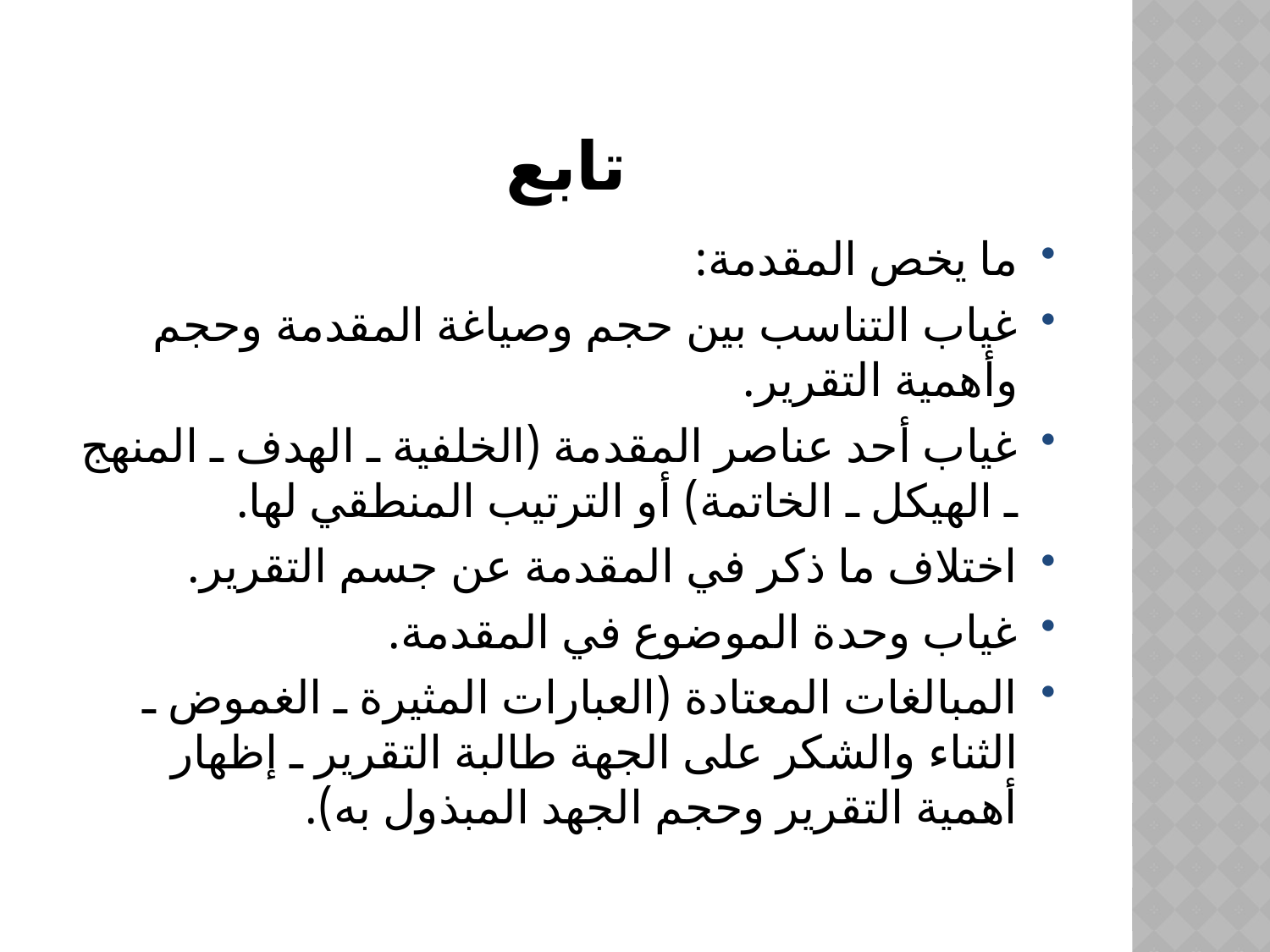

# تابع
ما يخص المقدمة:
غياب التناسب بين حجم وصياغة المقدمة وحجم وأهمية التقرير.
غياب أحد عناصر المقدمة (الخلفية ـ الهدف ـ المنهج ـ الهيكل ـ الخاتمة) أو الترتيب المنطقي لها.
اختلاف ما ذكر في المقدمة عن جسم التقرير.
غياب وحدة الموضوع في المقدمة.
المبالغات المعتادة (العبارات المثيرة ـ الغموض ـ الثناء والشكر على الجهة طالبة التقرير ـ إظهار أهمية التقرير وحجم الجهد المبذول به).